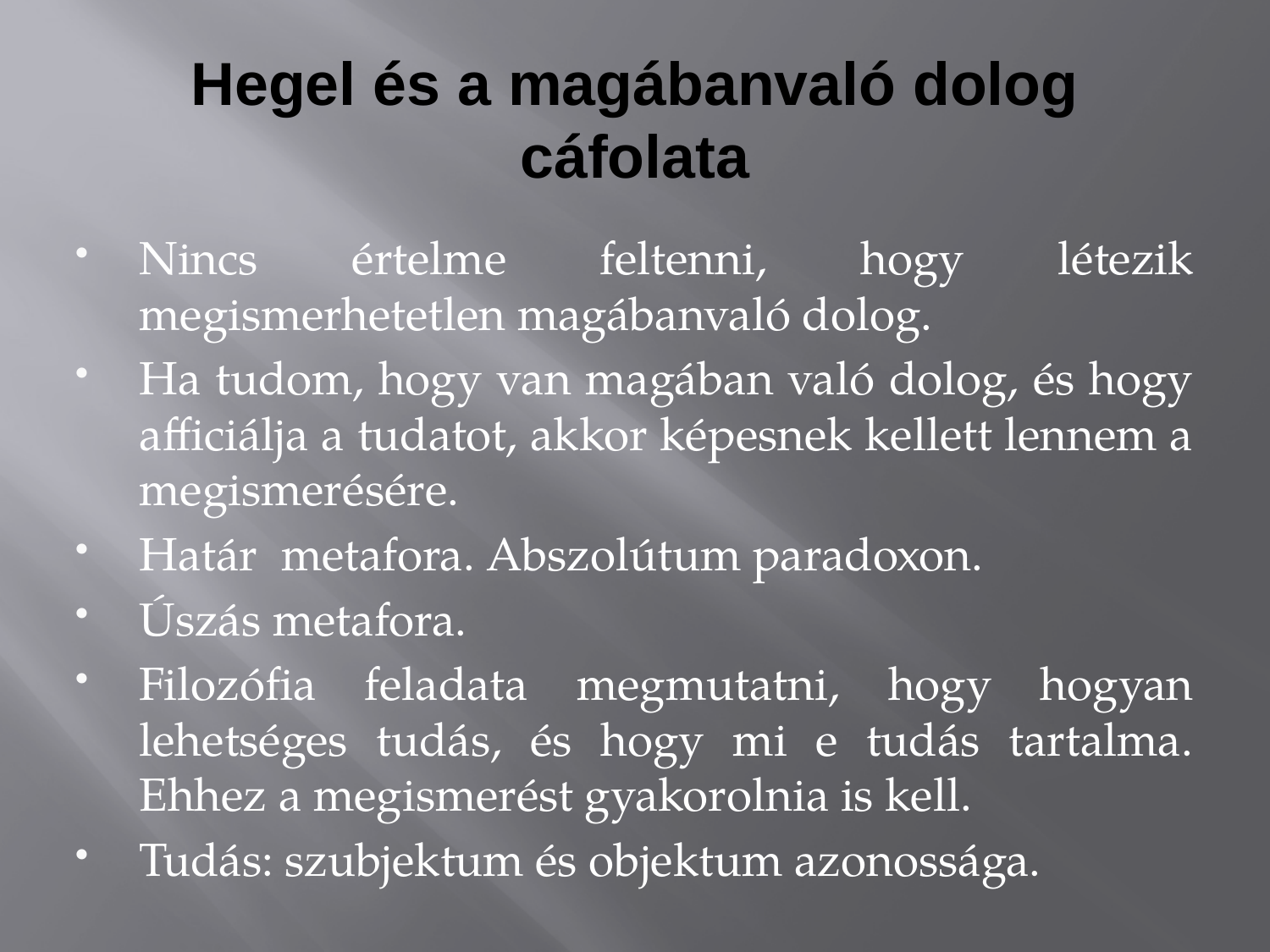

# Hegel és a magábanvaló dolog cáfolata
Nincs értelme feltenni, hogy létezik megismerhetetlen magábanvaló dolog.
Ha tudom, hogy van magában való dolog, és hogy afficiálja a tudatot, akkor képesnek kellett lennem a megismerésére.
Határ  metafora. Abszolútum paradoxon.
Úszás metafora.
Filozófia feladata megmutatni, hogy hogyan lehetséges tudás, és hogy mi e tudás tartalma. Ehhez a megismerést gyakorolnia is kell.
Tudás: szubjektum és objektum azonossága.